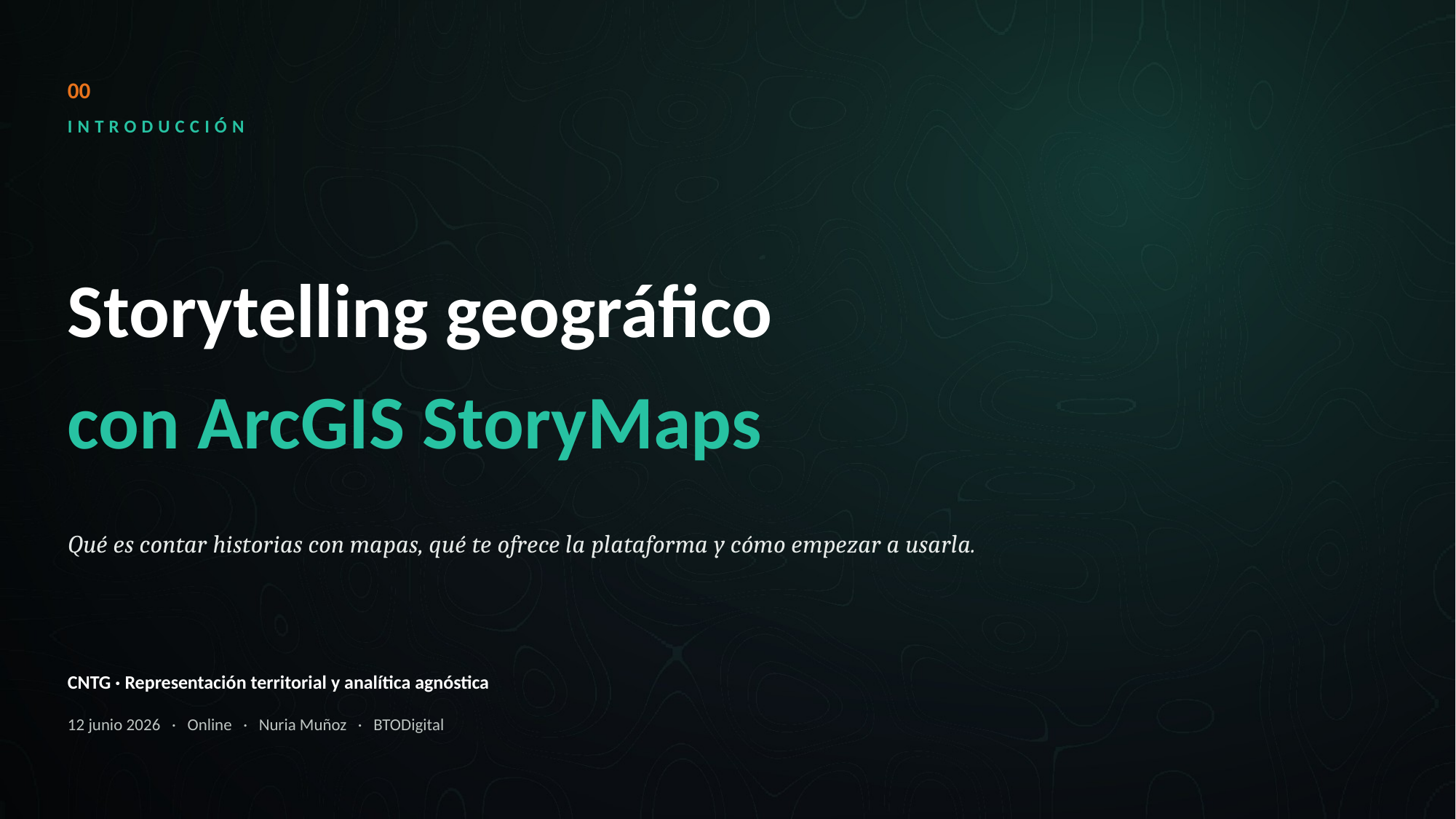

00
INTRODUCCIÓN
Storytelling geográfico
con ArcGIS StoryMaps
Qué es contar historias con mapas, qué te ofrece la plataforma y cómo empezar a usarla.
CNTG · Representación territorial y analítica agnóstica
12 junio 2026   ·   Online   ·   Nuria Muñoz   ·   BTODigital